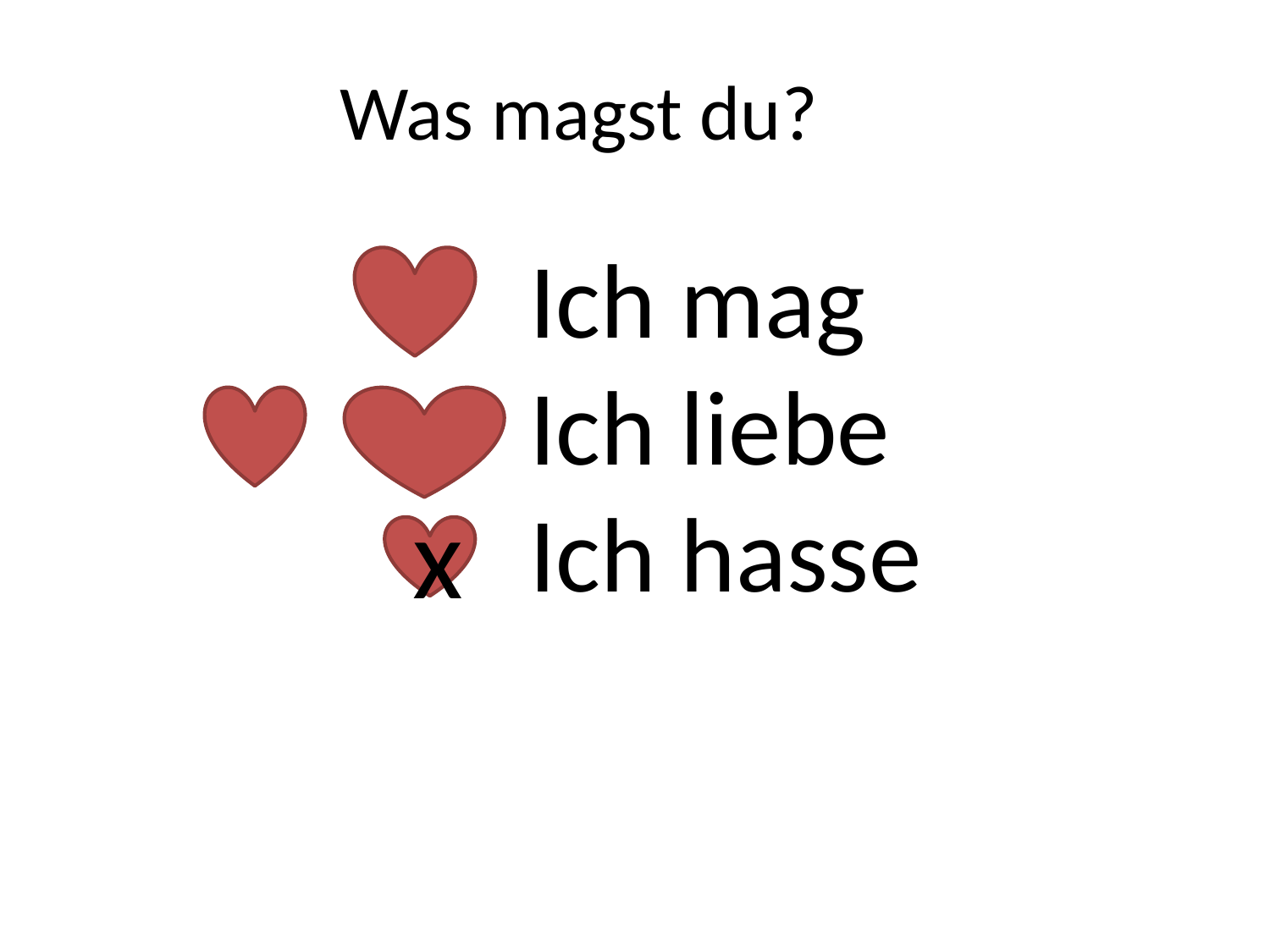

Was magst du?
Ich mag
Ich liebe
Ich hasse

x